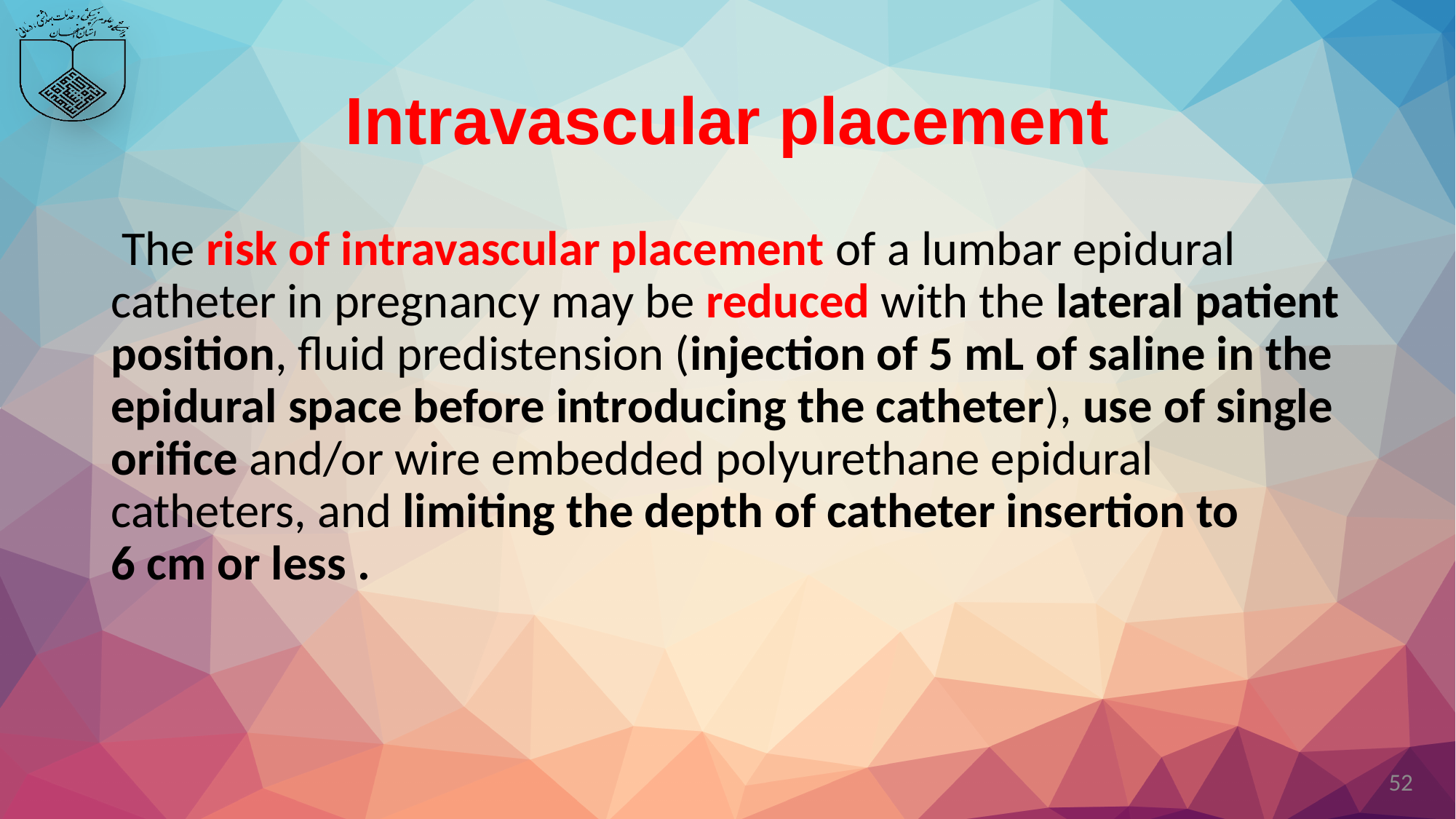

# Intravascular placement
 The risk of intravascular placement of a lumbar epidural catheter in pregnancy may be reduced with the lateral patient position, fluid predistension (injection of 5 mL of saline in the epidural space before introducing the catheter), use of single orifice and/or wire embedded polyurethane epidural catheters, and limiting the depth of catheter insertion to 6 cm or less .
52